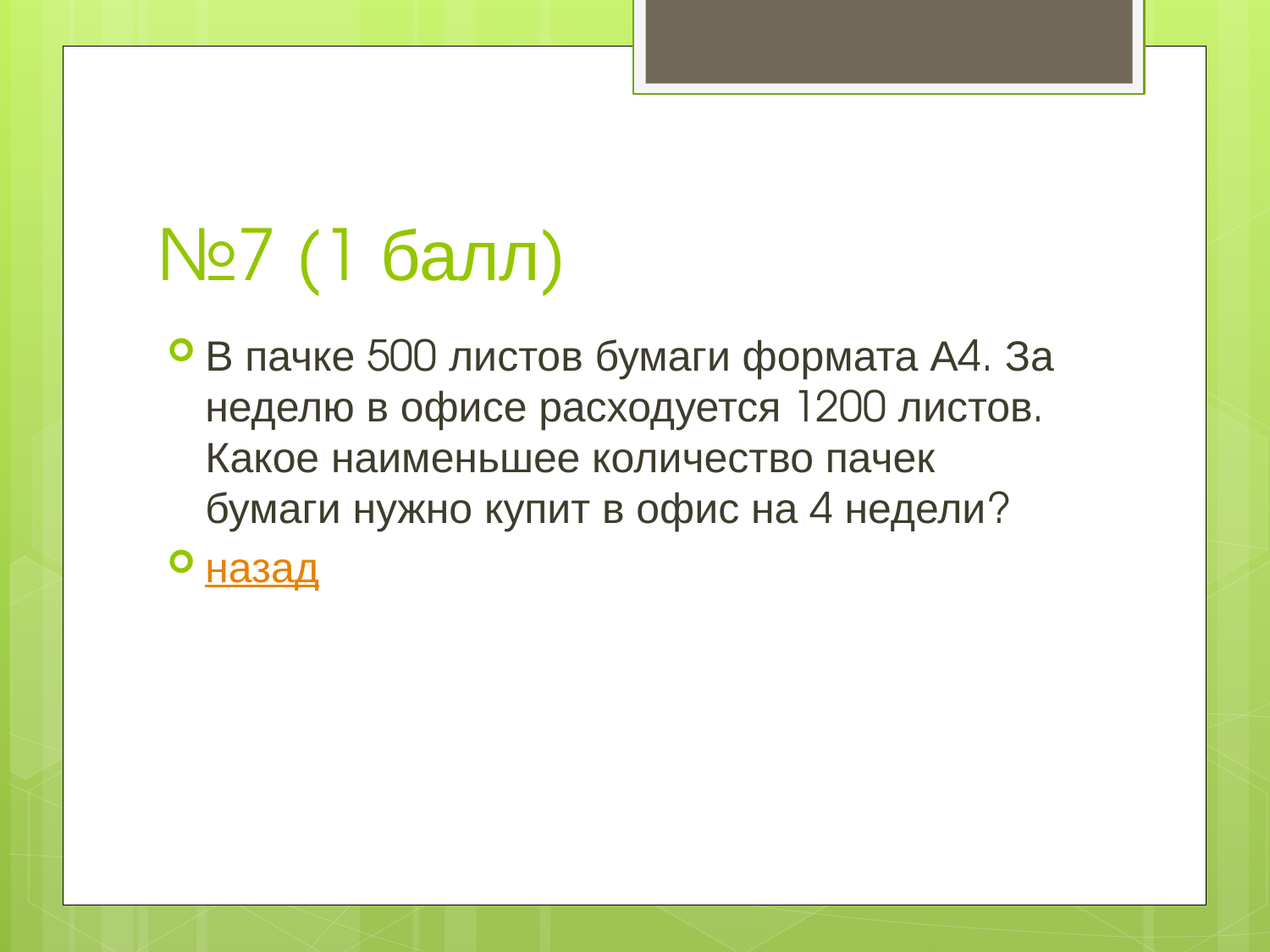

# №7 (1 балл)
В пачке 500 листов бумаги формата А4. За неделю в офисе расходуется 1200 листов. Какое наименьшее количество пачек бумаги нужно купит в офис на 4 недели?
назад